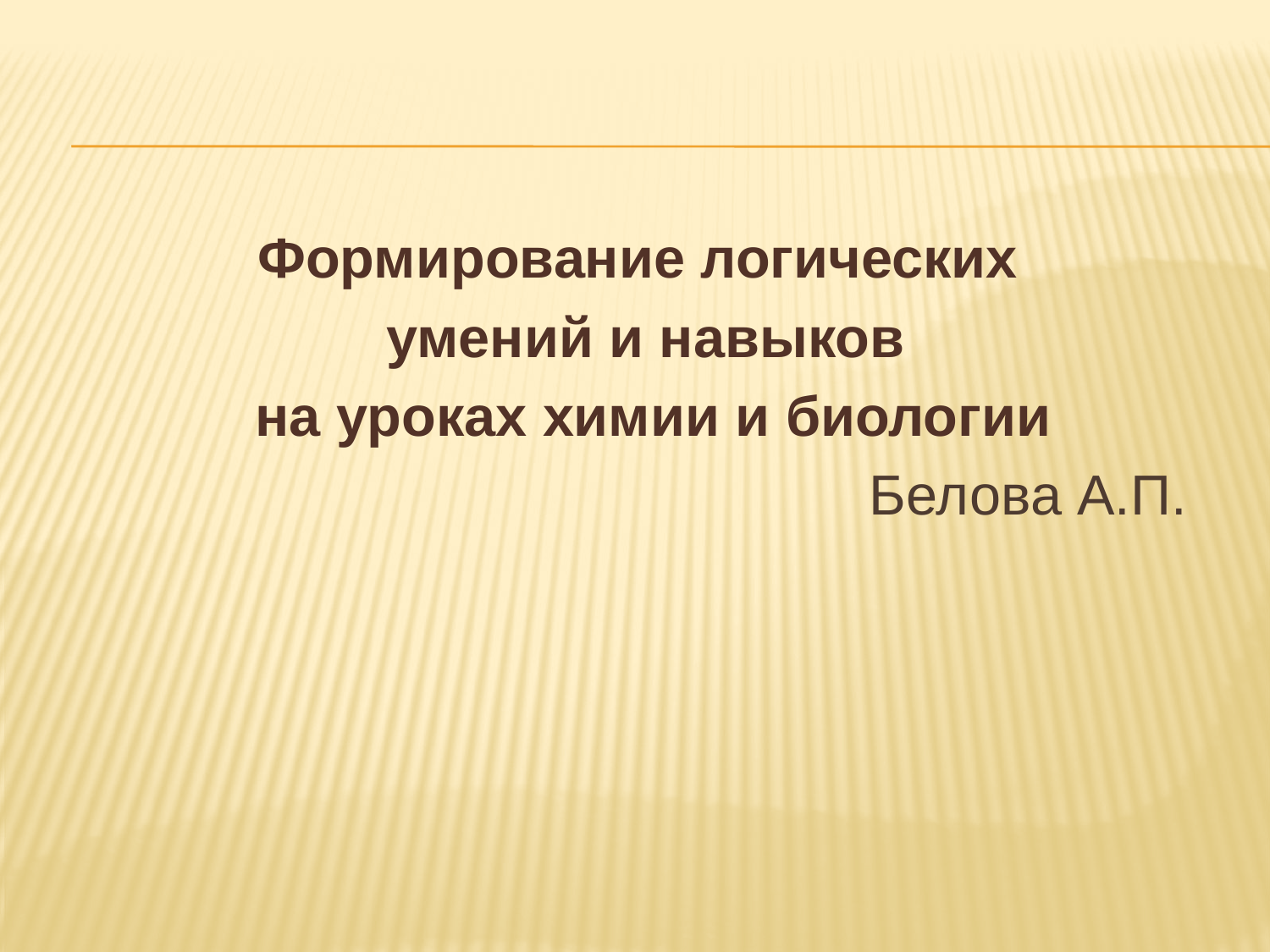

#
Формирование логических
умений и навыков
 на уроках химии и биологии
                                                    Белова А.П.